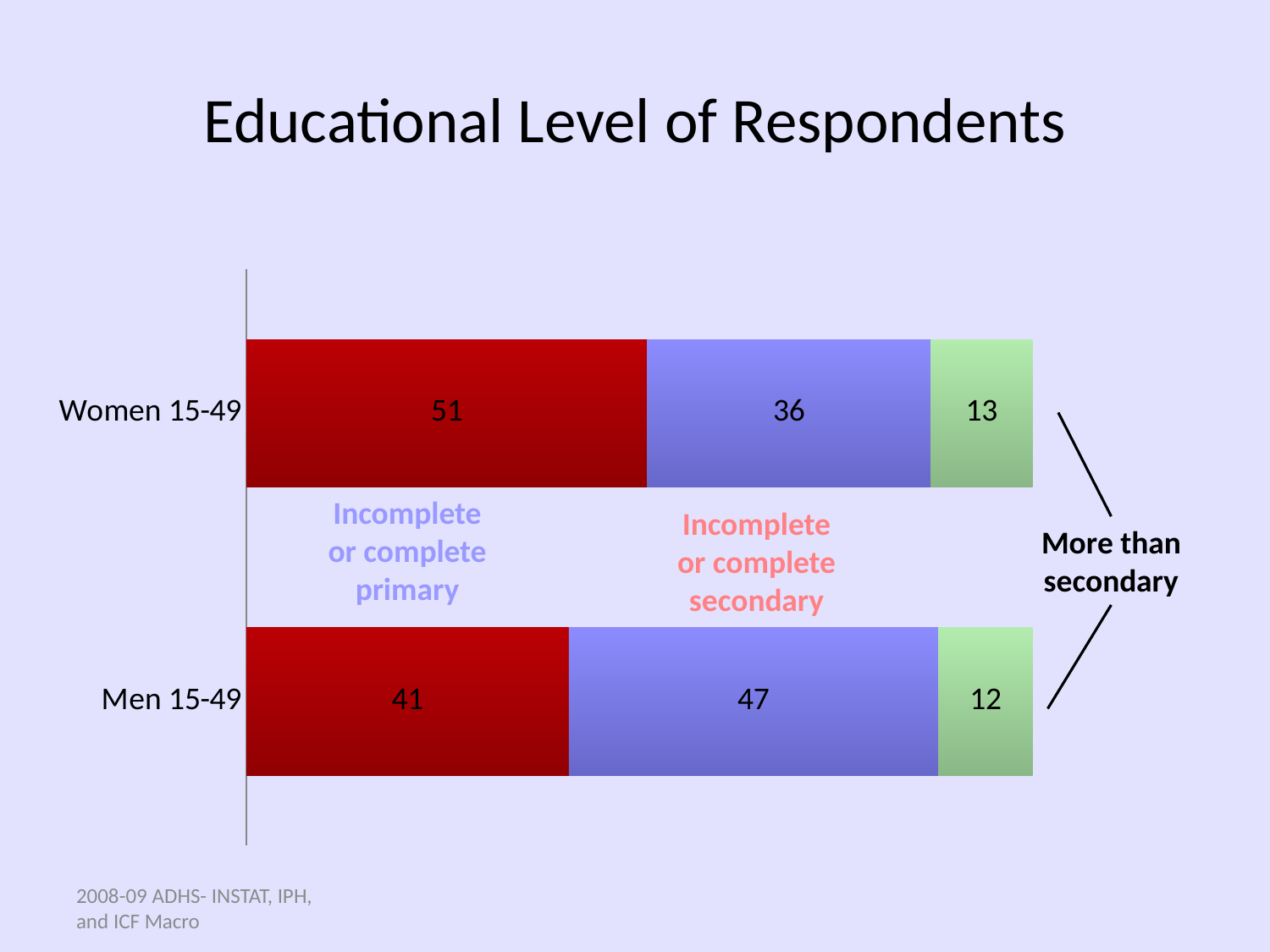

# Educational Level of Respondents

### Chart

| Category | Incomplete or complete primary | Incomplete or complete secondary | More than secondary |
|---|---|---|---|
| Men 15-49 | 41.0 | 47.0 | 12.0 |
| Women 15-49 | 51.0 | 36.0 | 13.0 |
Incomplete or complete primary
Incomplete or complete secondary
More than secondary
2008-09 ADHS- INSTAT, IPH, and ICF Macro